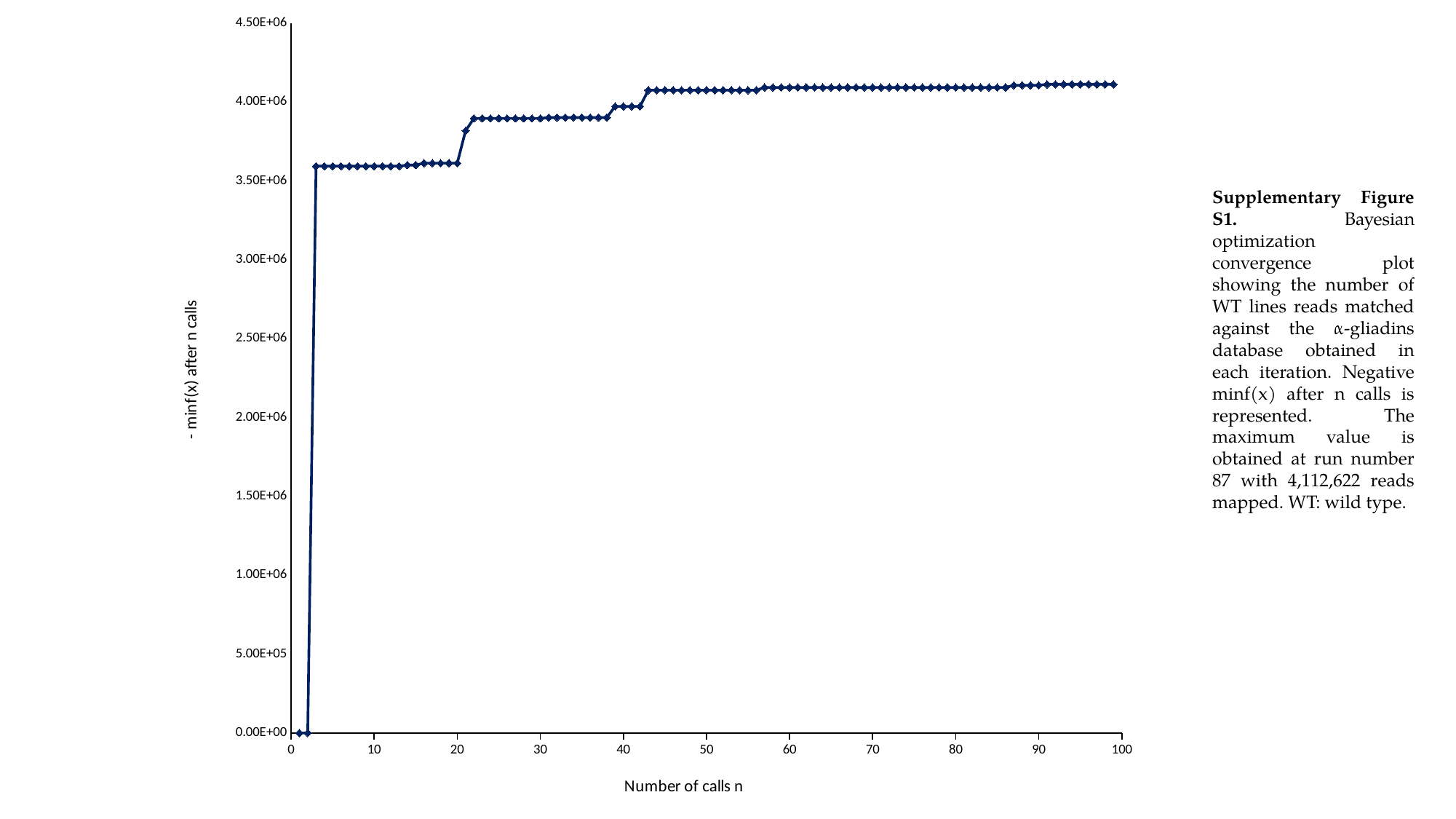

### Chart

| Category |  - minf(x) after n calls |
|---|---|
Supplementary Figure S1. Bayesian optimization convergence plot showing the number of WT lines reads matched against the α-gliadins database obtained in each iteration. Negative minf(x) after n calls is represented. The maximum value is obtained at run number 87 with 4,112,622 reads mapped. WT: wild type.